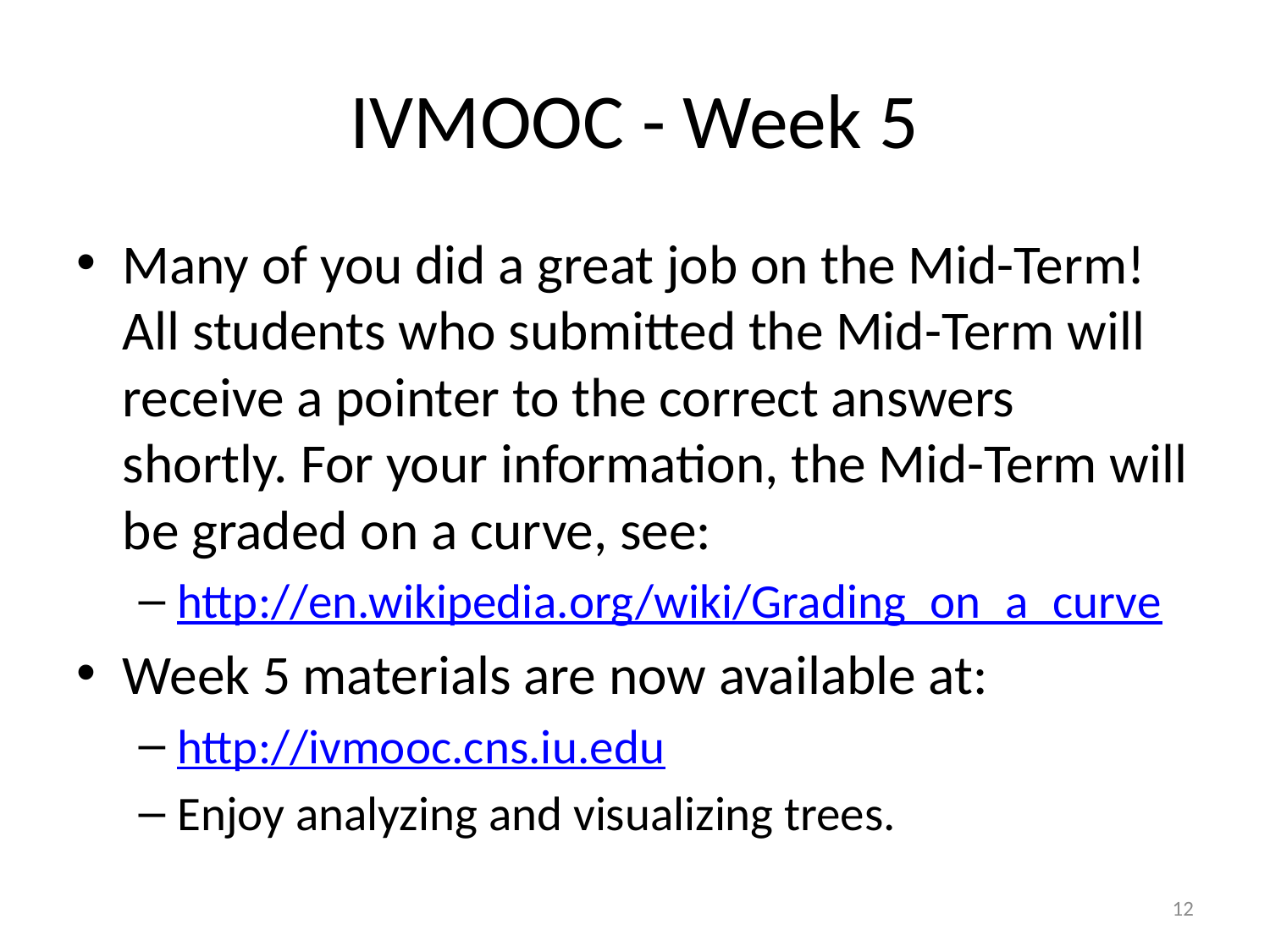

# IVMOOC - Week 5
Many of you did a great job on the Mid-Term!  All students who submitted the Mid-Term will receive a pointer to the correct answers shortly. For your information, the Mid-Term will be graded on a curve, see:
http://en.wikipedia.org/wiki/Grading_on_a_curve
Week 5 materials are now available at:
http://ivmooc.cns.iu.edu
Enjoy analyzing and visualizing trees.
12